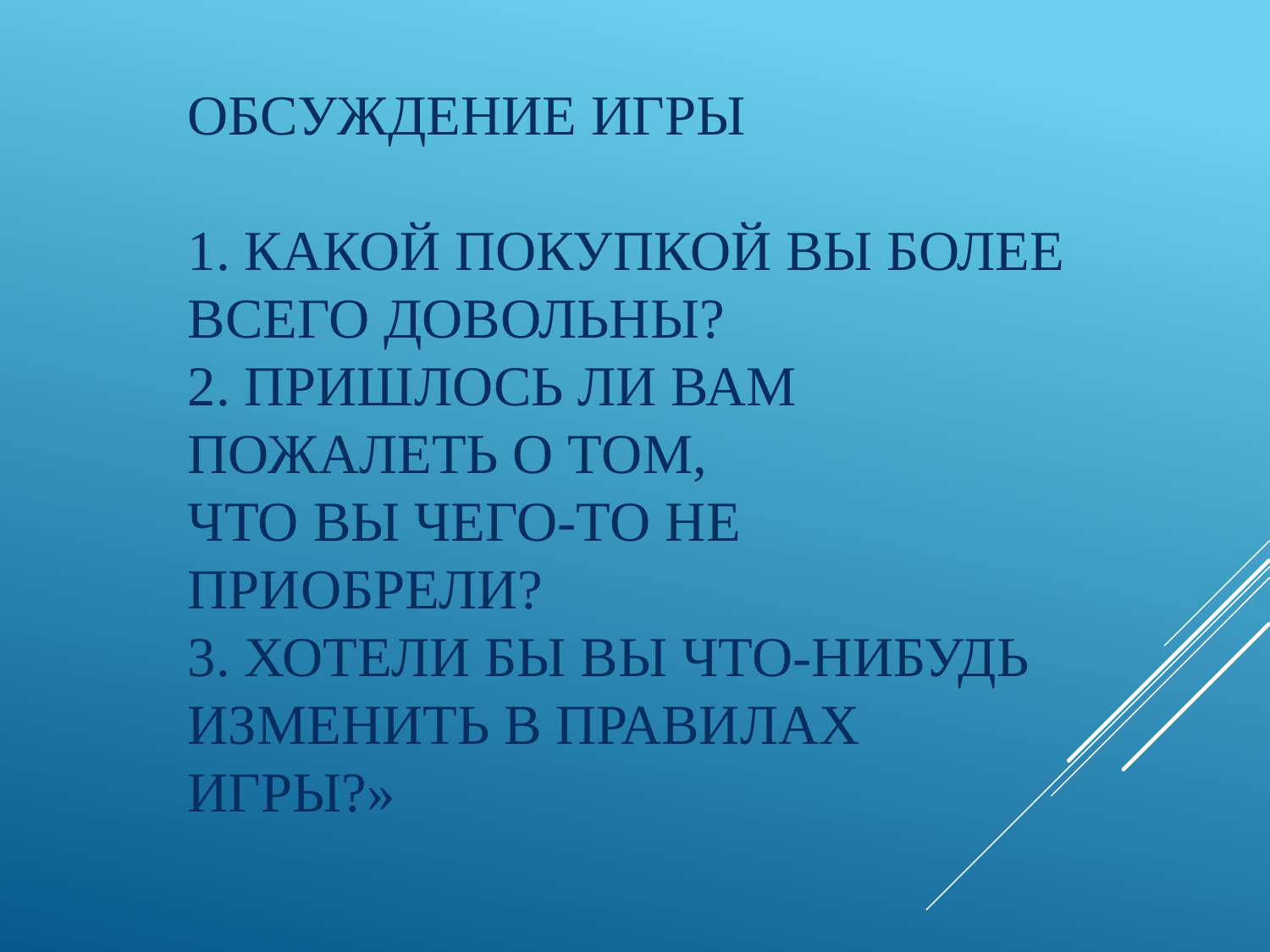

# Обсуждение игры 1. Какой покупкой вы более всего довольны? 2. Пришлось ли вам пожалеть о том, что вы чего-то не приобрели? 3. Хотели бы вы что-нибудь изменить в правилах игры?»